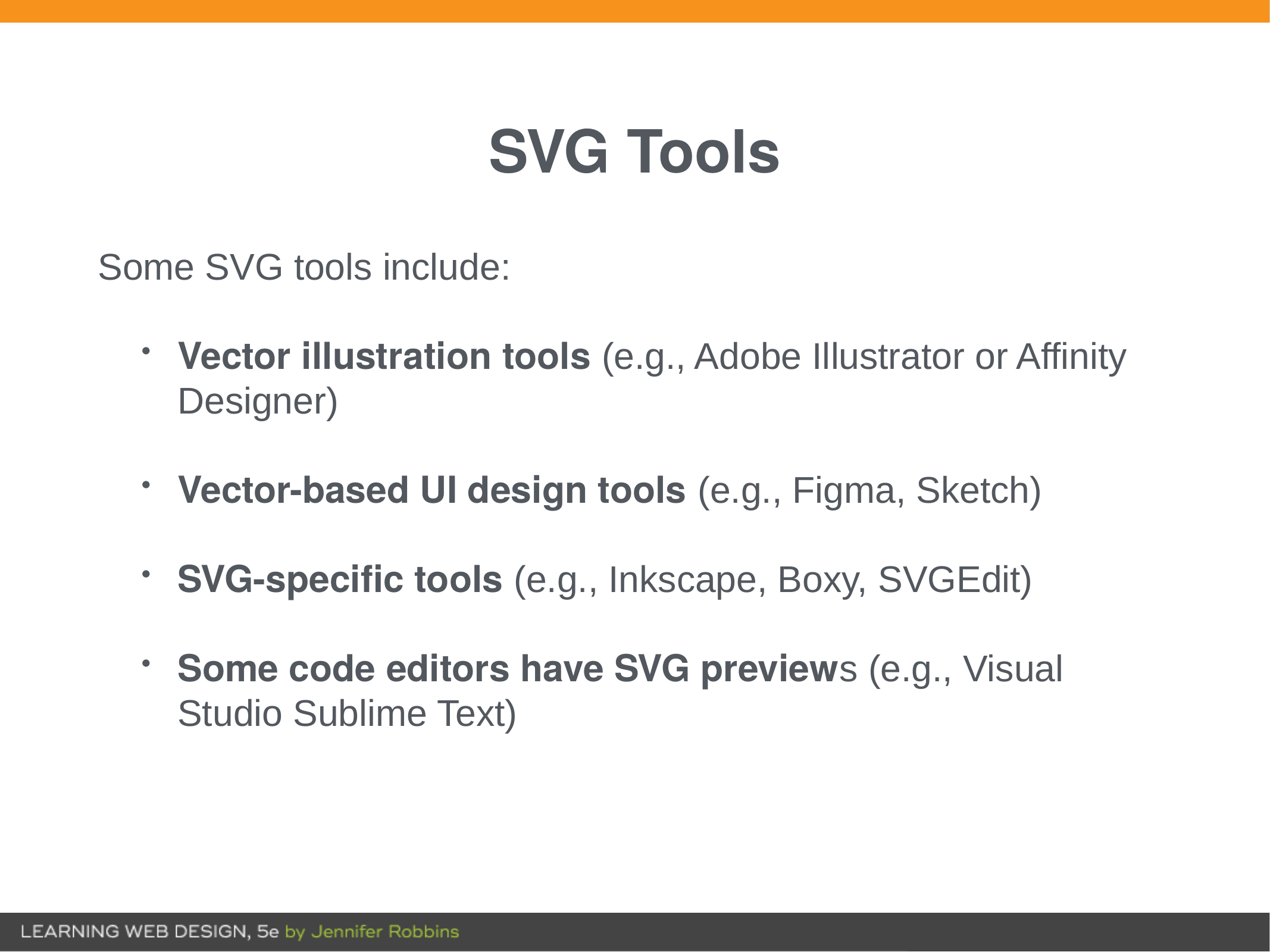

# SVG Tools
Some SVG tools include:
Vector illustration tools (e.g., Adobe Illustrator or Affinity Designer)
Vector-based UI design tools (e.g., Figma, Sketch)
SVG-specific tools (e.g., Inkscape, Boxy, SVGEdit)
Some code editors have SVG previews (e.g., Visual Studio Sublime Text)